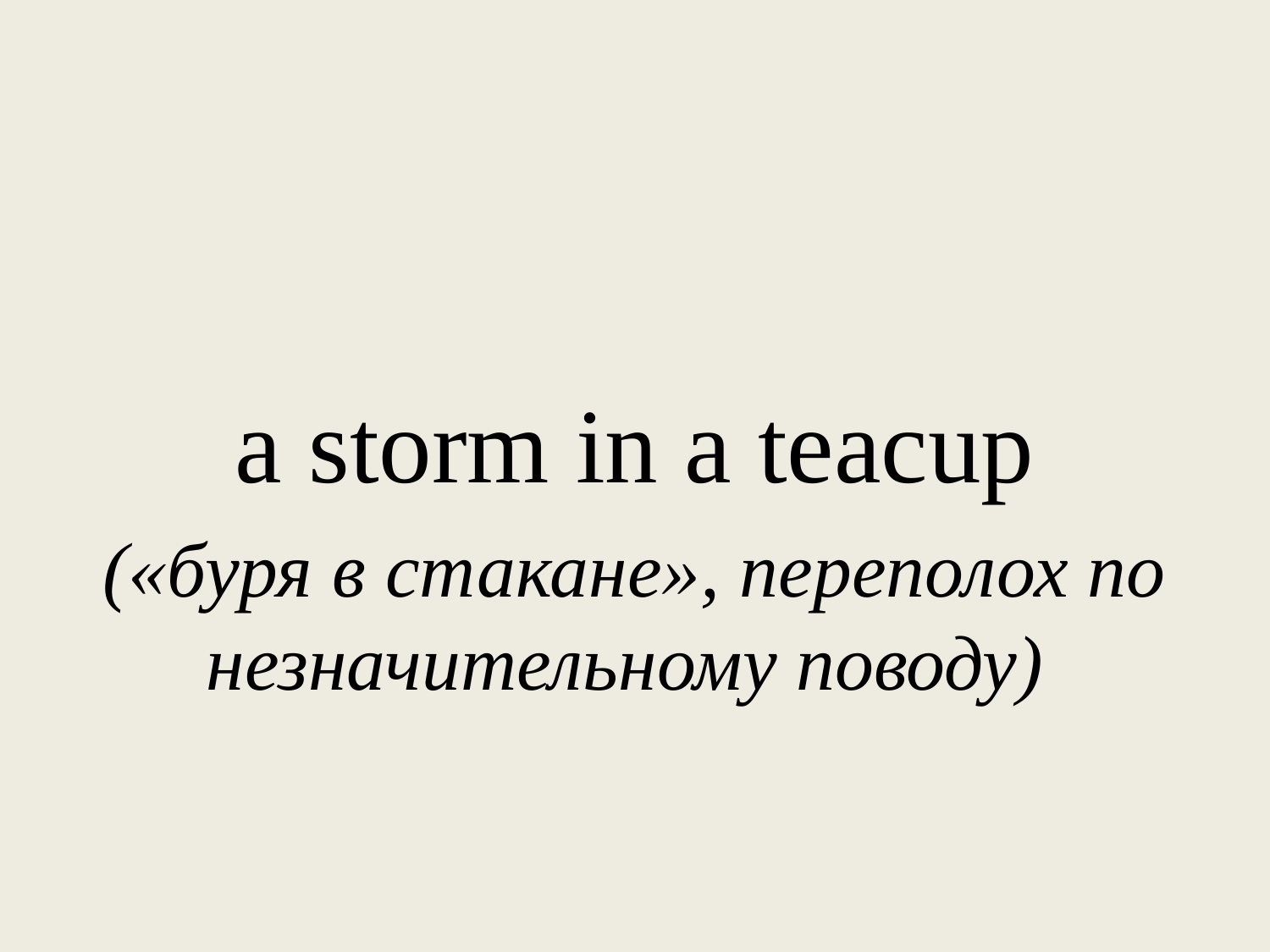

#

a storm in a teacup
(«буря в стакане», переполох по незначительному поводу)